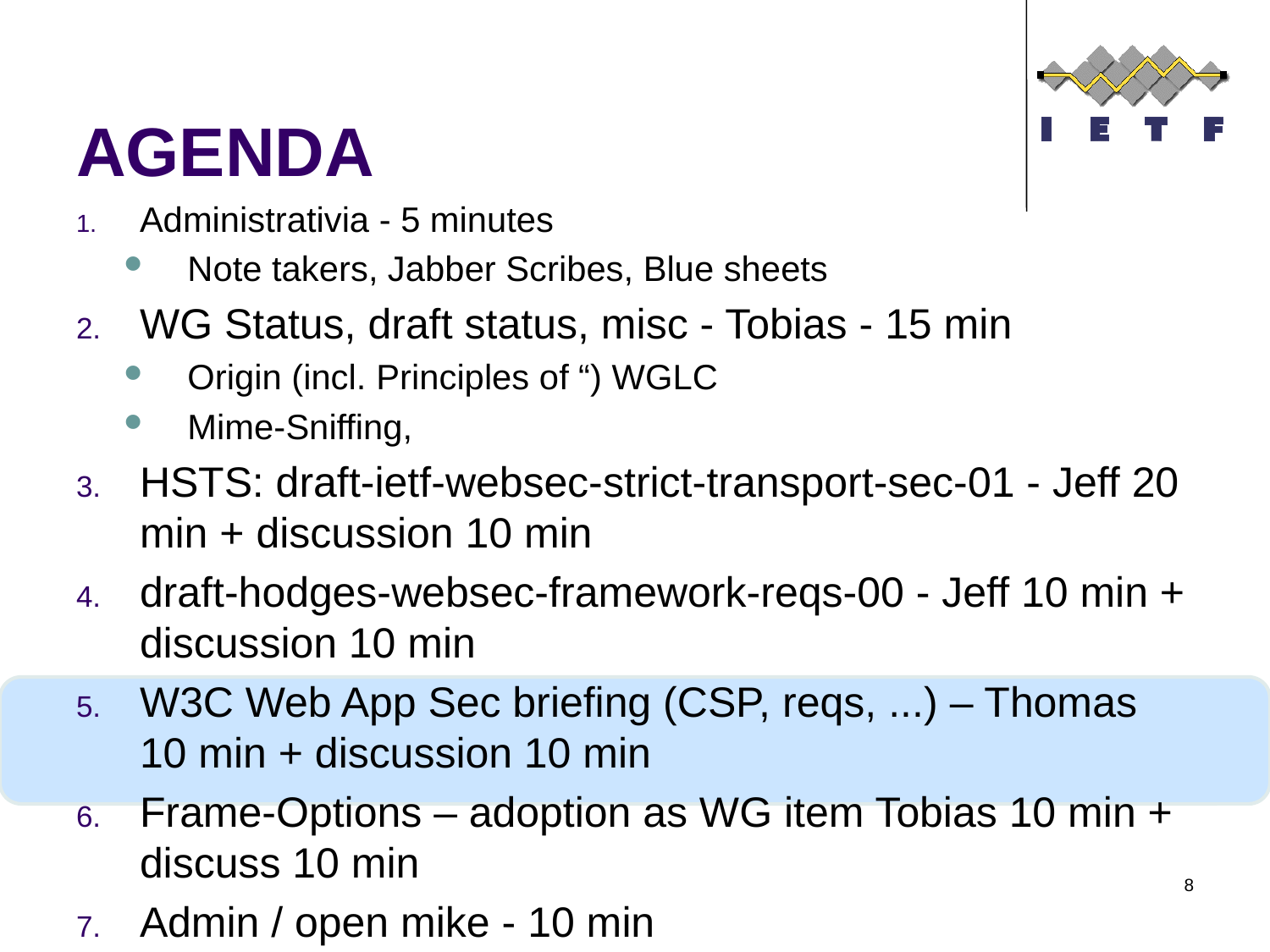

# AGENDA
Administrativia - 5 minutes
Note takers, Jabber Scribes, Blue sheets
WG Status, draft status, misc - Tobias - 15 min
Origin (incl. Principles of “) WGLC
Mime-Sniffing,
HSTS: draft-ietf-websec-strict-transport-sec-01 - Jeff 20 min + discussion 10 min
draft-hodges-websec-framework-reqs-00 - Jeff 10 min + discussion 10 min
W3C Web App Sec briefing (CSP, reqs, ...) – Thomas 10 min + discussion 10 min
Frame-Options – adoption as WG item Tobias 10 min + discuss 10 min
Admin / open mike - 10 min

8